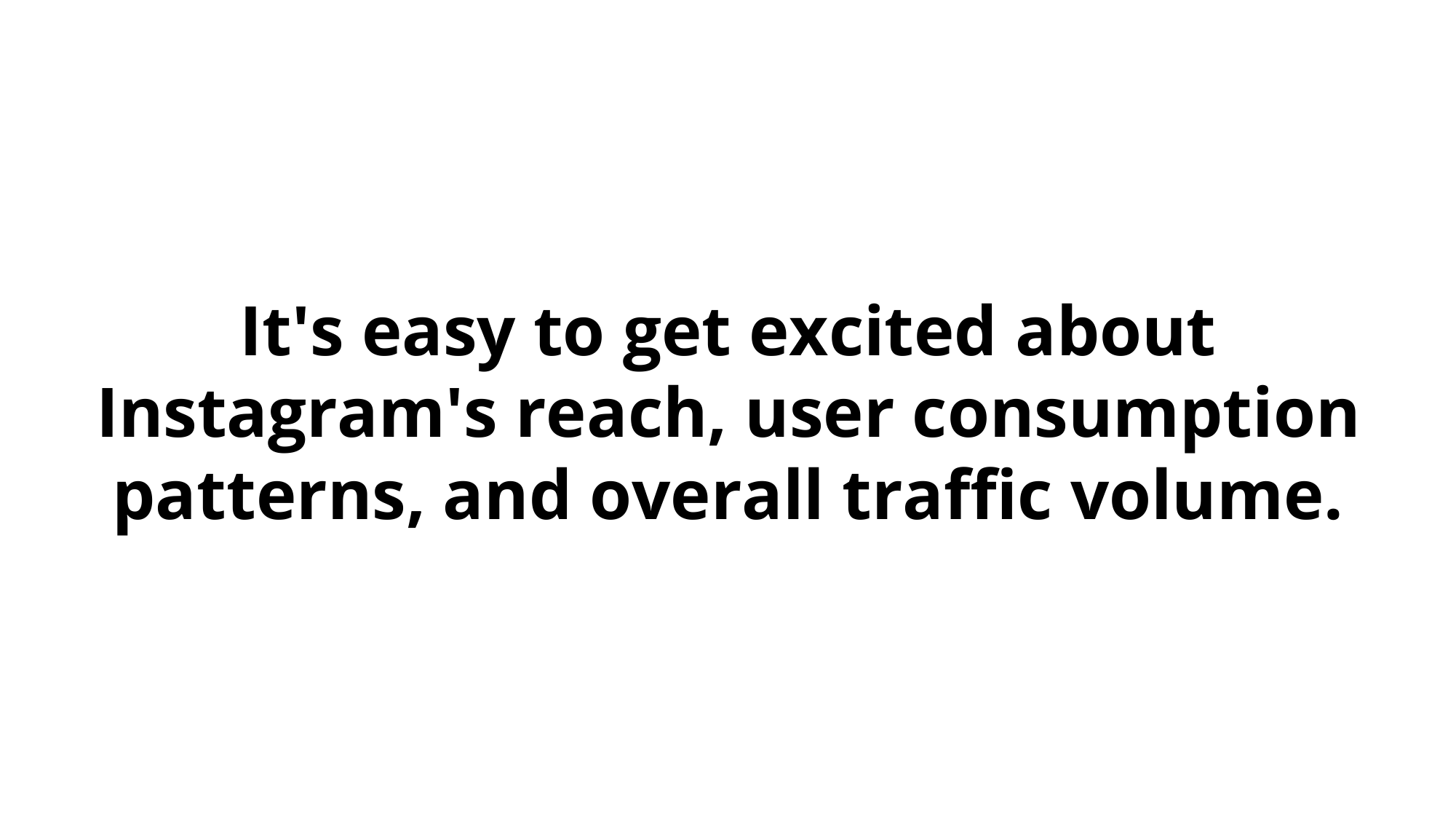

It's easy to get excited about Instagram's reach, user consumption patterns, and overall traffic volume.